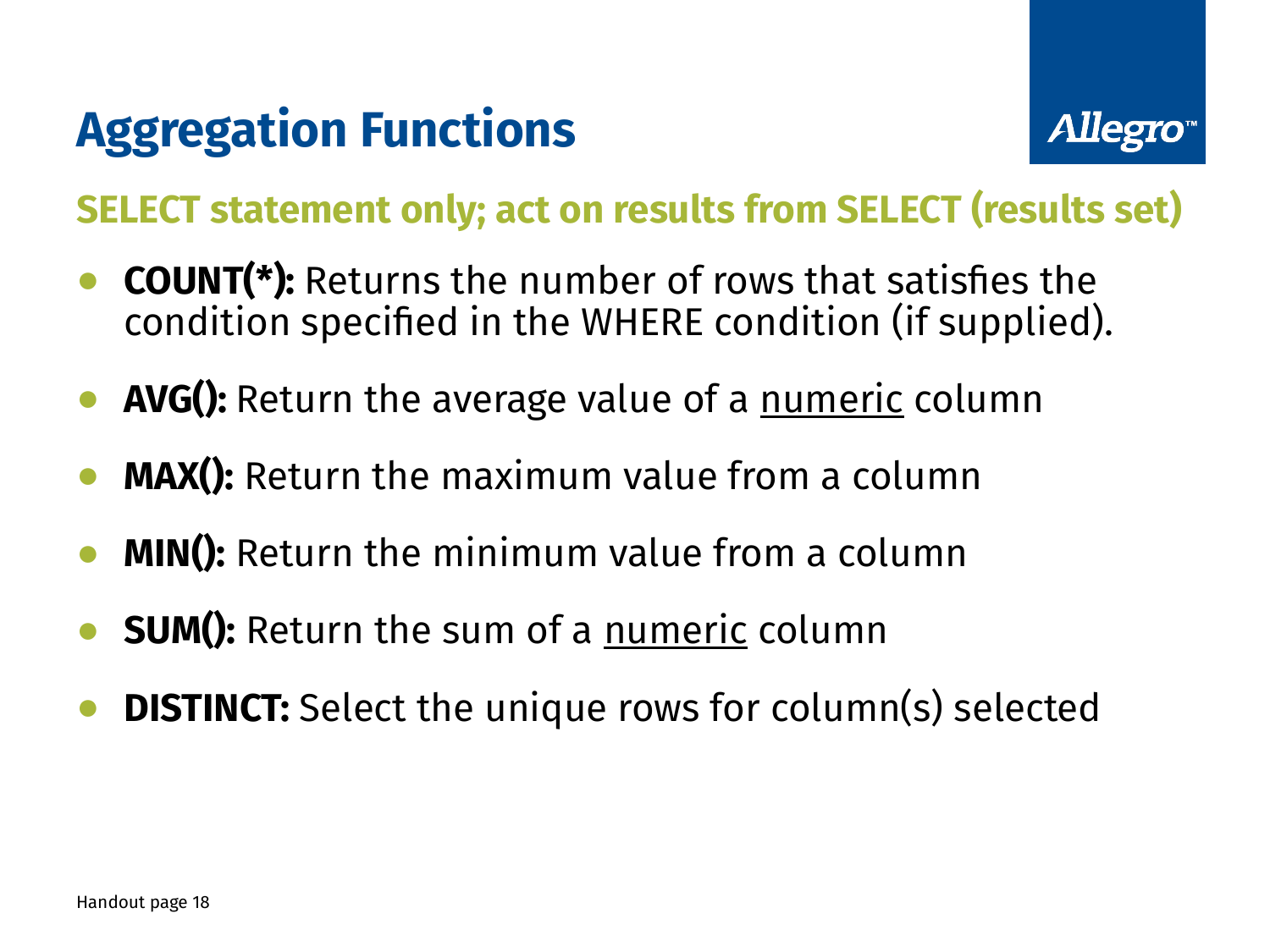

# Aggregation Functions
SELECT statement only; act on results from SELECT (results set)
COUNT(*): Returns the number of rows that satisfies the condition specified in the WHERE condition (if supplied).
AVG(): Return the average value of a numeric column
MAX(): Return the maximum value from a column
MIN(): Return the minimum value from a column
SUM(): Return the sum of a numeric column
DISTINCT: Select the unique rows for column(s) selected
Handout page 18